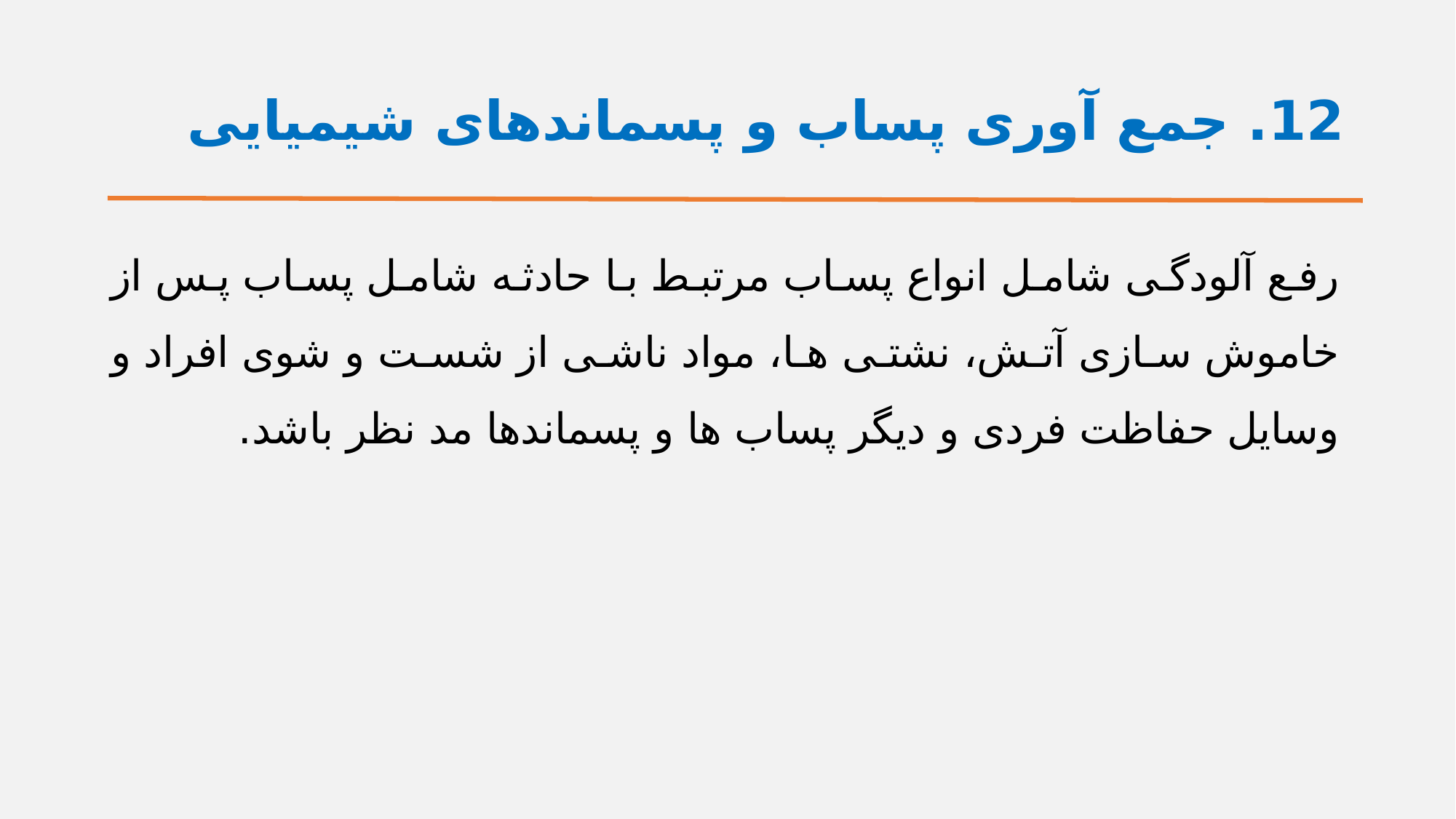

# 12. جمع آوری پساب و پسماندهای شیمیایی
رفع آلودگی شامل انواع پساب مرتبط با حادثه شامل پساب پس از خاموش سازی آتش، نشتی ها، مواد ناشی از شست و شوی افراد و وسایل حفاظت فردی و دیگر پساب ها و پسماندها مد نظر باشد.